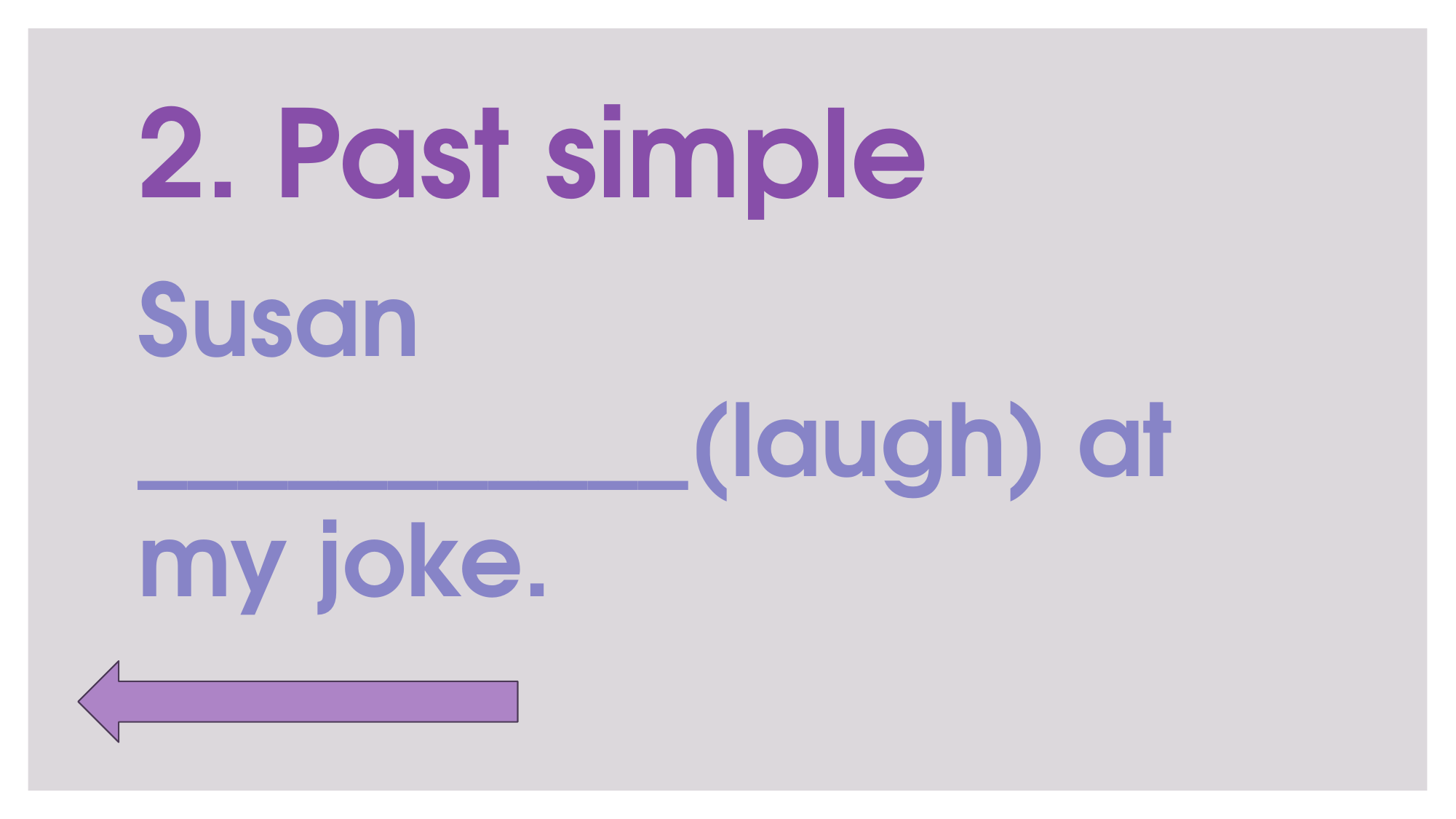

# 2. Past simple
Susan ___________(laugh) at my joke.